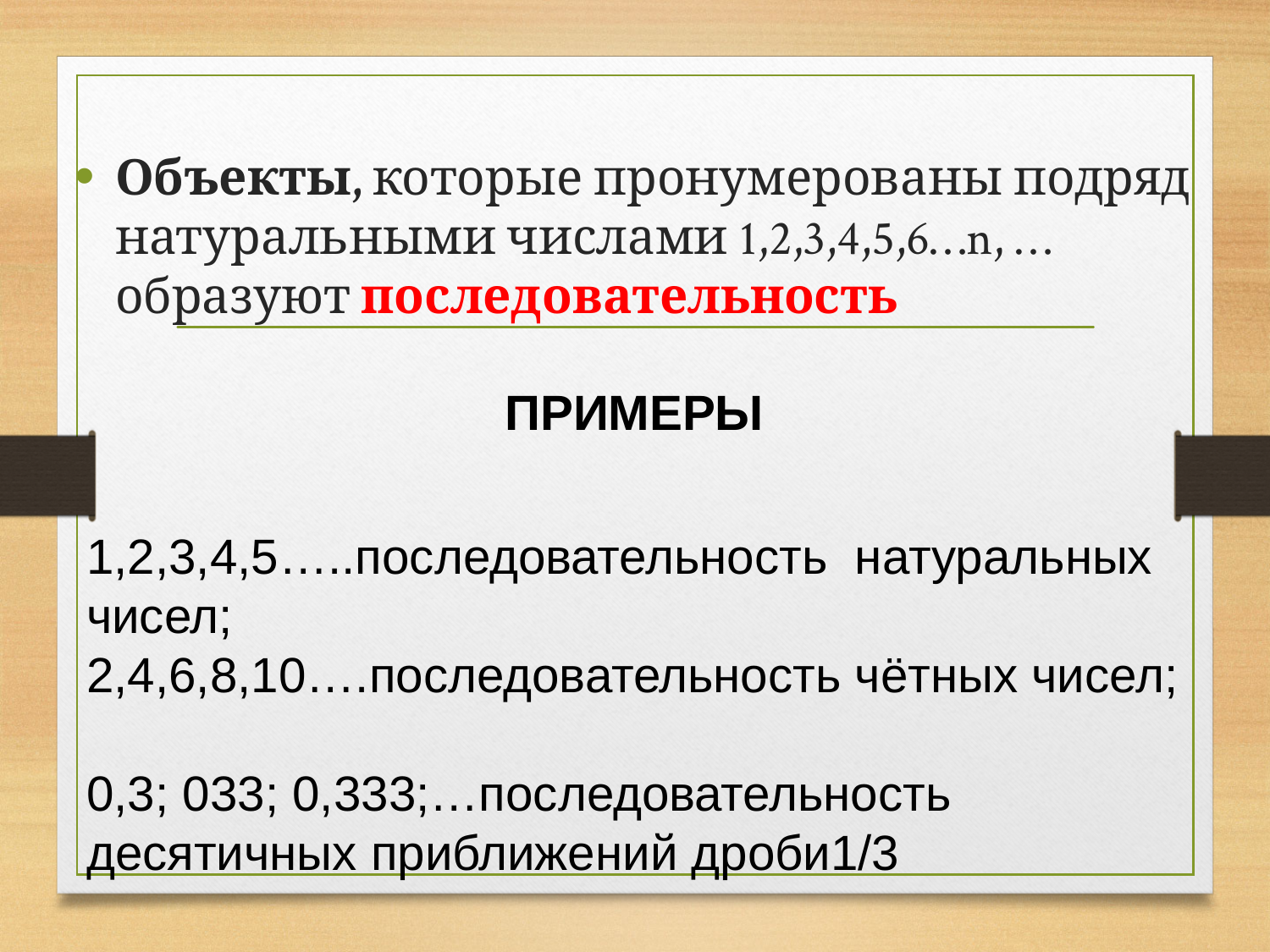

Объекты, которые пронумерованы подряд натуральными числами 1,2,3,4,5,6…n, …образуют последовательность
ПРИМЕРЫ
1,2,3,4,5…..последовательность  натуральных чисел;
2,4,6,8,10….последовательность чётных чисел;

0,3; 033; 0,333;…последовательность десятичных приближений дроби1/3